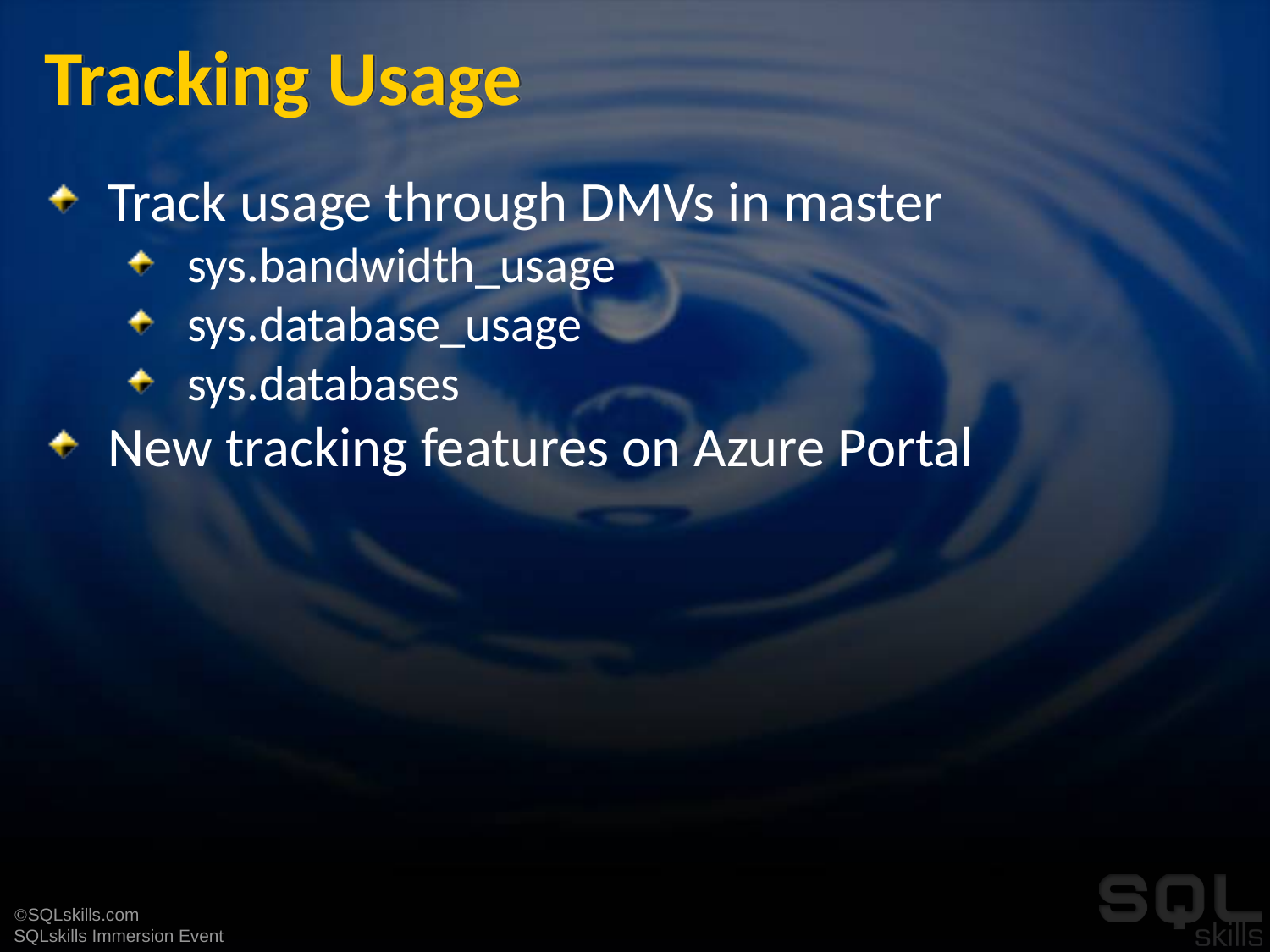

# Tracking Usage
Track usage through DMVs in master
sys.bandwidth_usage
sys.database_usage
sys.databases
New tracking features on Azure Portal